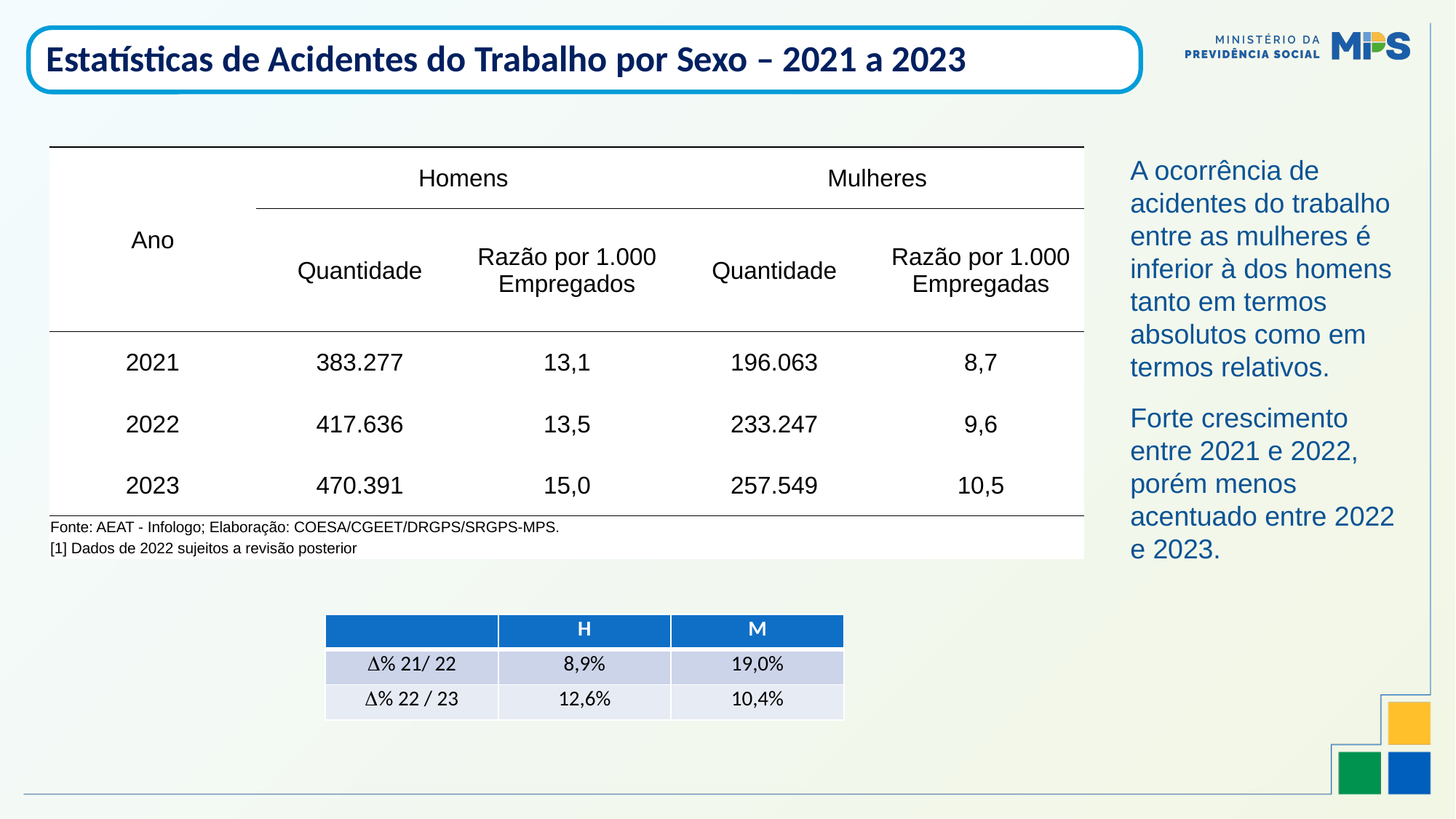

Estatísticas de Acidentes do Trabalho por Sexo – 2021 a 2023
| Ano | Homens |  | Mulheres |  |
| --- | --- | --- | --- | --- |
|  | Quantidade | Razão por 1.000 Empregados | Quantidade | Razão por 1.000 Empregadas |
| 2021 | 383.277 | 13,1 | 196.063 | 8,7 |
| 2022 | 417.636 | 13,5 | 233.247 | 9,6 |
| 2023 | 470.391 | 15,0 | 257.549 | 10,5 |
| Fonte: AEAT - Infologo; Elaboração: COESA/CGEET/DRGPS/SRGPS-MPS. |  |  |  |  |
| [1] Dados de 2022 sujeitos a revisão posterior |  |  |  |  |
A ocorrência de acidentes do trabalho entre as mulheres é inferior à dos homens tanto em termos absolutos como em termos relativos.
Forte crescimento entre 2021 e 2022, porém menos acentuado entre 2022 e 2023.
|  | H | M |
| --- | --- | --- |
| Δ% 21/ 22 | 8,9% | 19,0% |
| Δ% 22 / 23 | 12,6% | 10,4% |